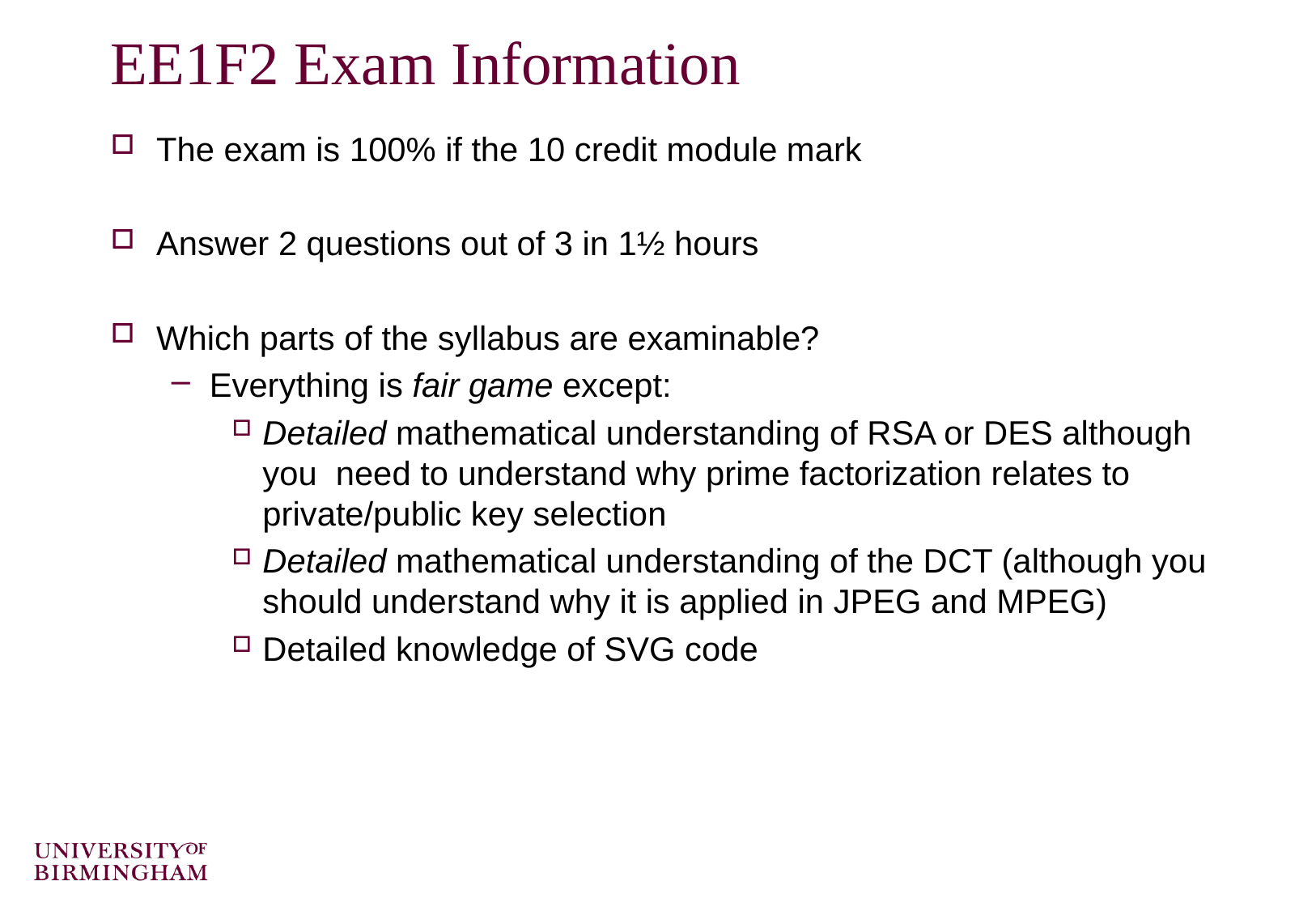

# EE1F2 Exam Information
The exam is 100% if the 10 credit module mark

Answer 2 questions out of 3 in 1½ hours

Which parts of the syllabus are examinable?
Everything is fair game except:
Detailed mathematical understanding of RSA or DES although you  need to understand why prime factorization relates to private/public key selection
Detailed mathematical understanding of the DCT (although you should understand why it is applied in JPEG and MPEG)
Detailed knowledge of SVG code